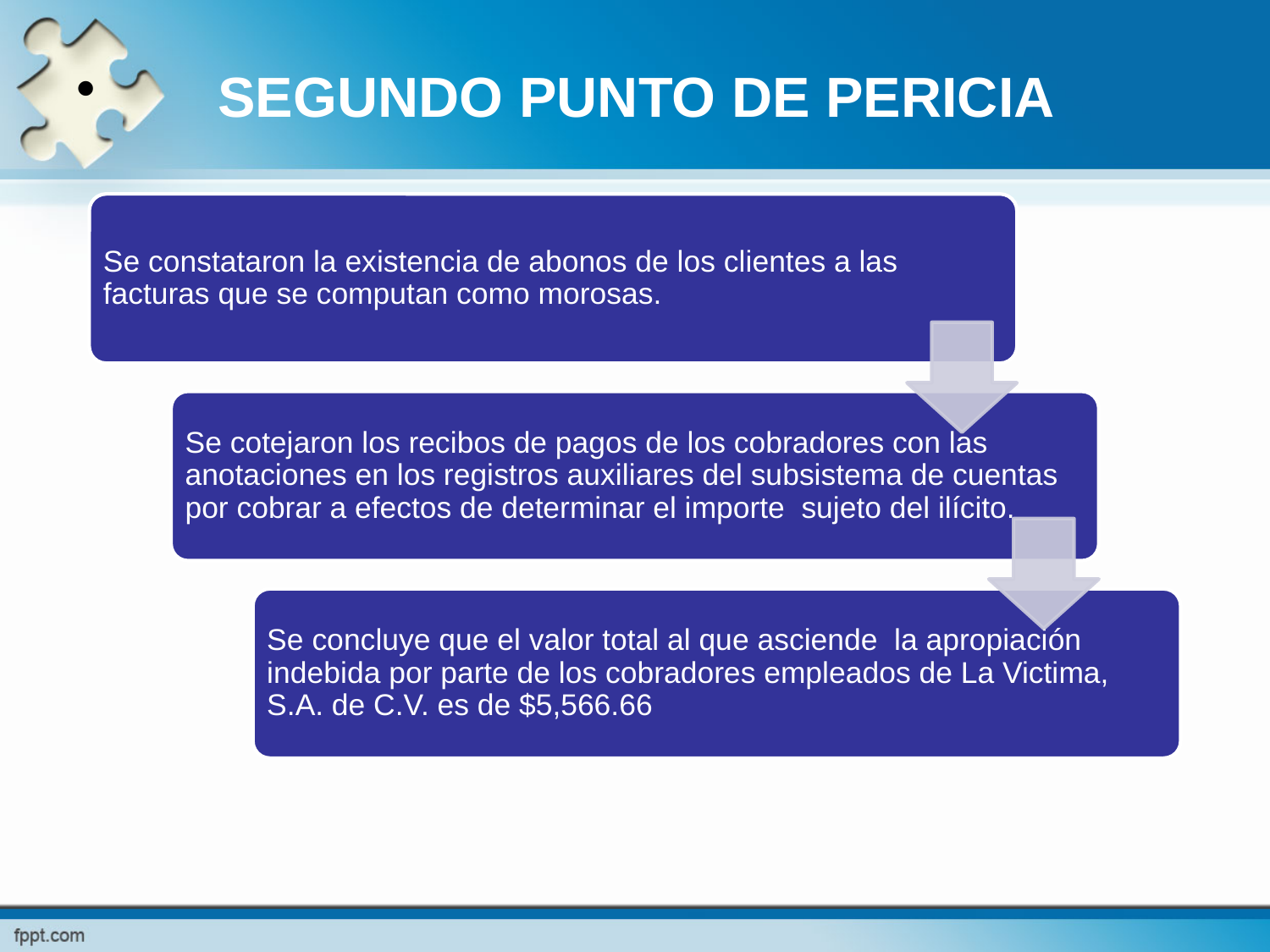

SEGUNDO PUNTO DE PERICIA
Se constataron la existencia de abonos de los clientes a las facturas que se computan como morosas.
Se cotejaron los recibos de pagos de los cobradores con las anotaciones en los registros auxiliares del subsistema de cuentas  por cobrar a efectos de determinar el importe  sujeto del ilícito.
Se concluye que el valor total al que asciende  la apropiación  indebida por parte de los cobradores empleados de La Victima, S.A. de C.V. es de $5,566.66